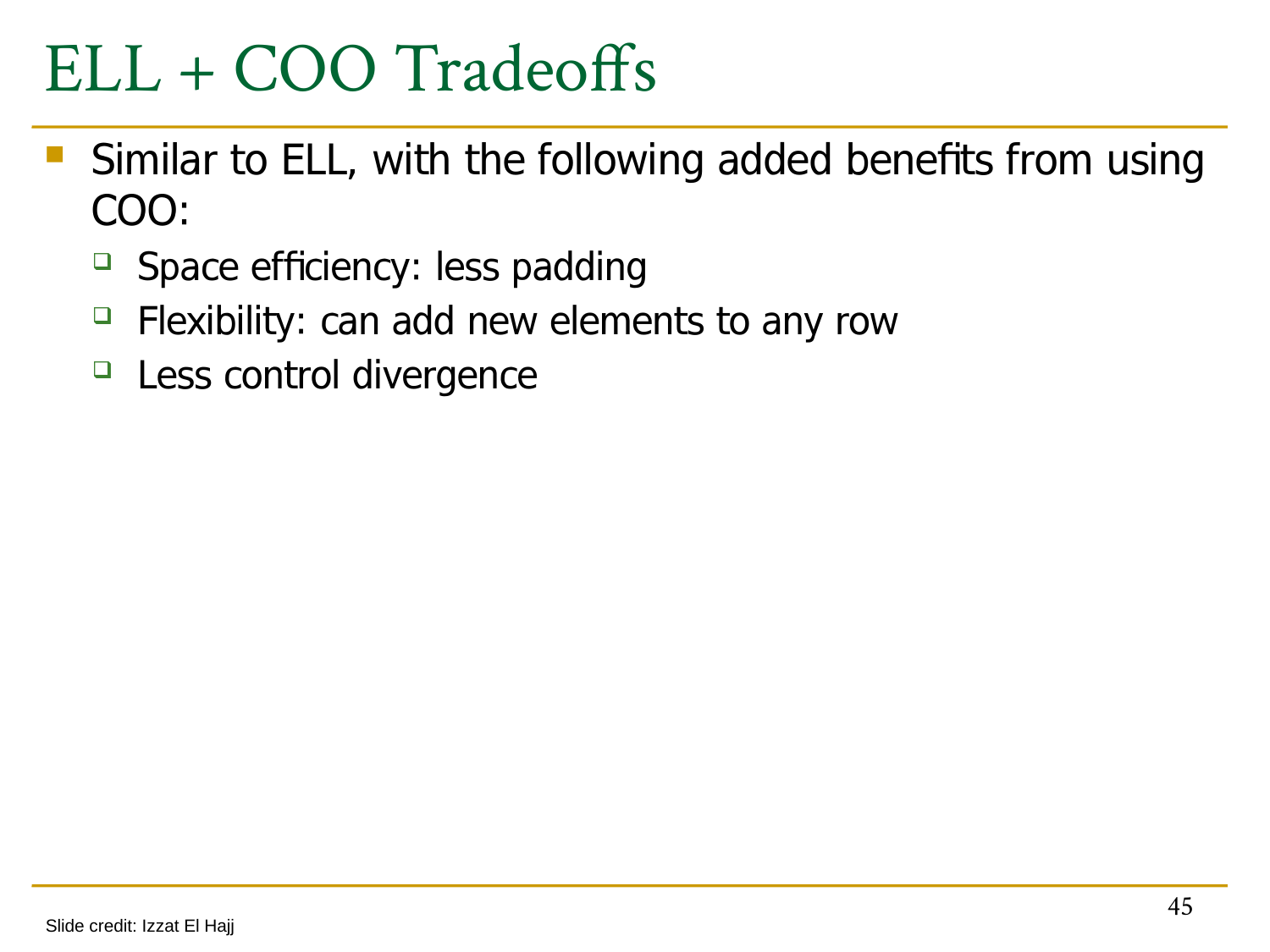

# ELL + COO Tradeoffs
Similar to ELL, with the following added benefits from using COO:
Space efficiency: less padding
Flexibility: can add new elements to any row
Less control divergence
45
Slide credit: Izzat El Hajj